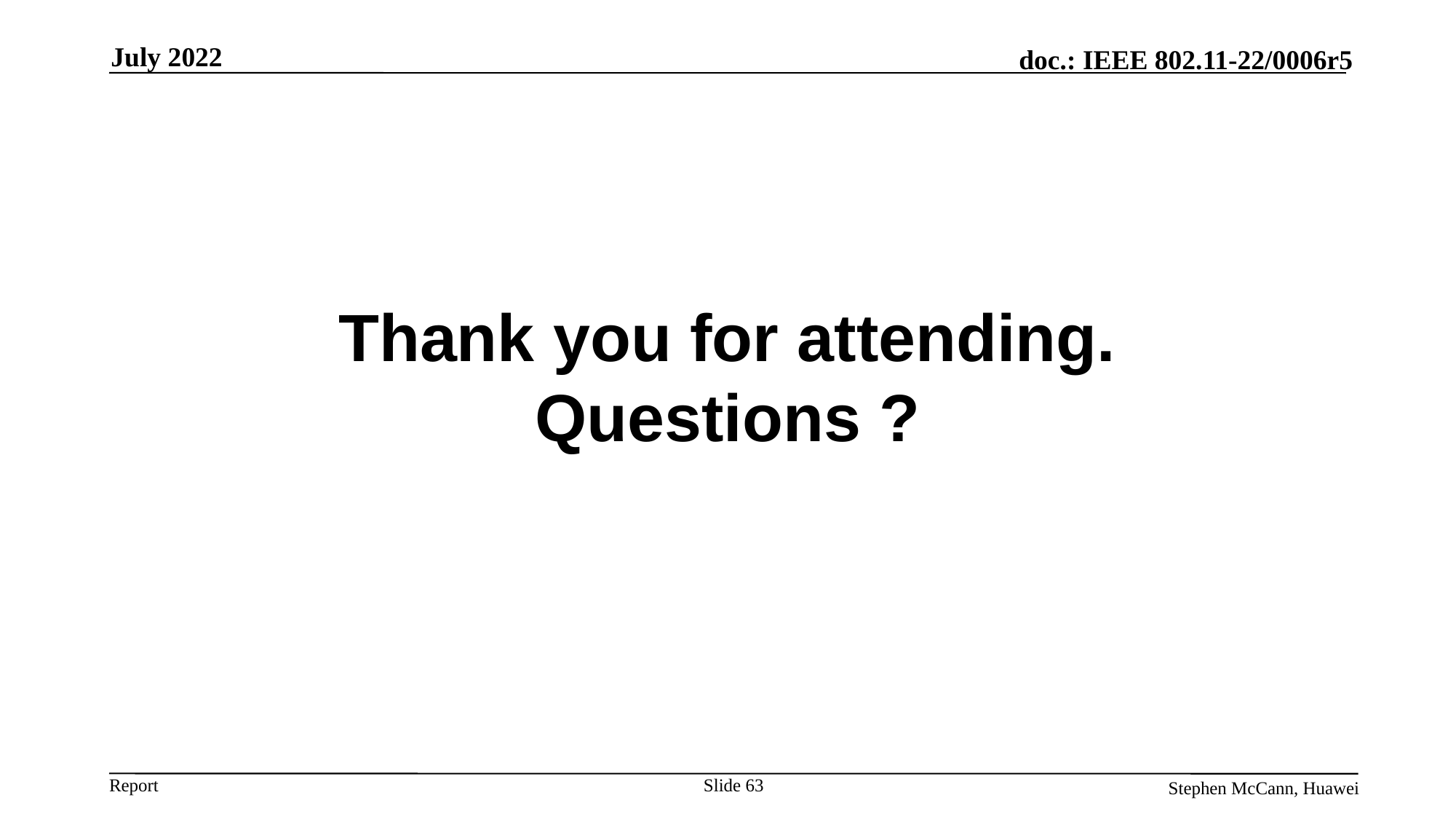

July 2022
# Thank you for attending. Questions ?
Slide 63
Stephen McCann, Huawei